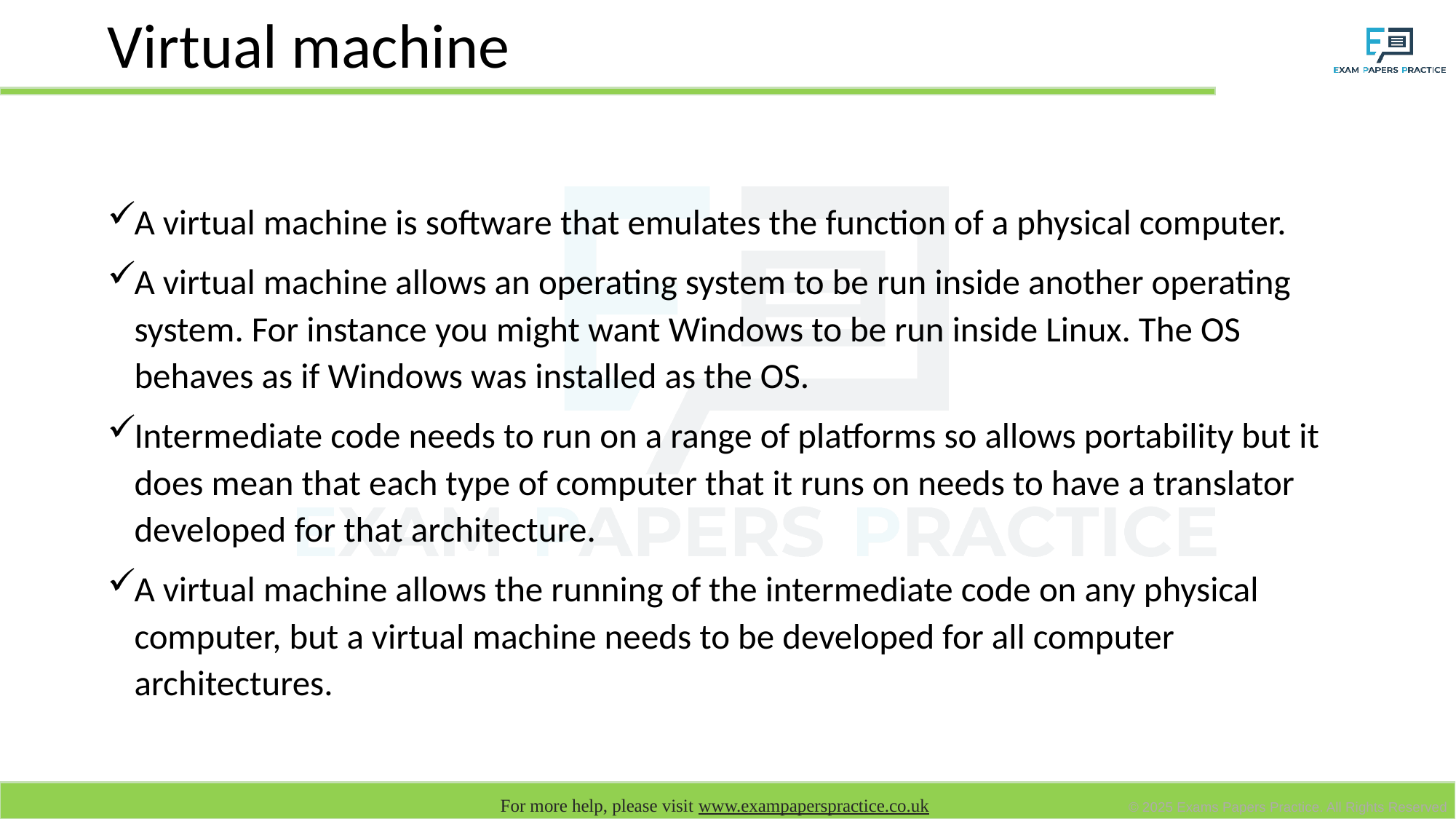

# Virtual machine
A virtual machine is software that emulates the function of a physical computer.
A virtual machine allows an operating system to be run inside another operating system. For instance you might want Windows to be run inside Linux. The OS behaves as if Windows was installed as the OS.
Intermediate code needs to run on a range of platforms so allows portability but it does mean that each type of computer that it runs on needs to have a translator developed for that architecture.
A virtual machine allows the running of the intermediate code on any physical computer, but a virtual machine needs to be developed for all computer architectures.